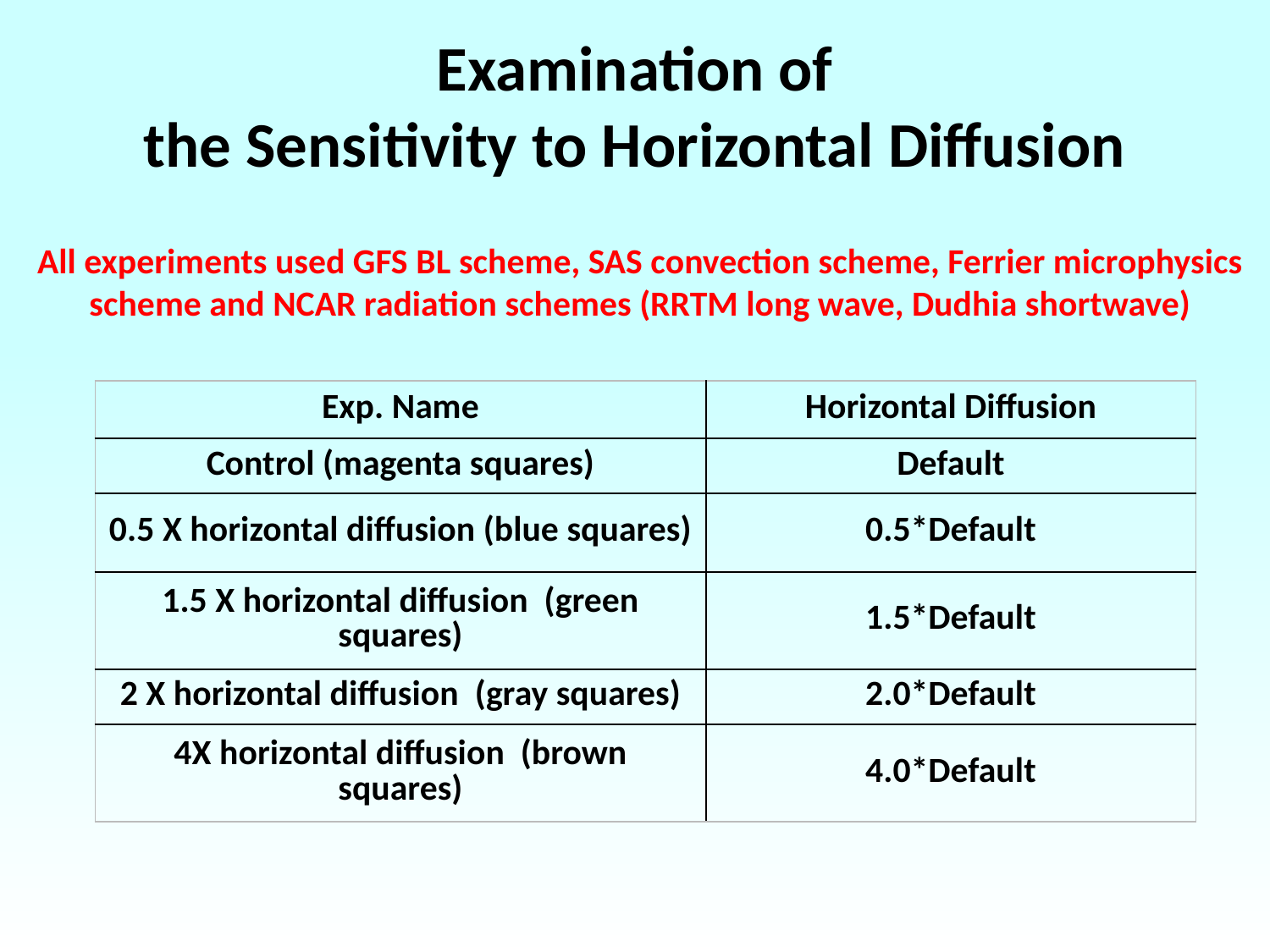

Examination of
the Sensitivity to Horizontal Diffusion
All experiments used GFS BL scheme, SAS convection scheme, Ferrier microphysics scheme and NCAR radiation schemes (RRTM long wave, Dudhia shortwave)
| Exp. Name | Horizontal Diffusion |
| --- | --- |
| Control (magenta squares) | Default |
| 0.5 X horizontal diffusion (blue squares) | 0.5\*Default |
| 1.5 X horizontal diffusion (green squares) | 1.5\*Default |
| 2 X horizontal diffusion (gray squares) | 2.0\*Default |
| 4X horizontal diffusion (brown squares) | 4.0\*Default |